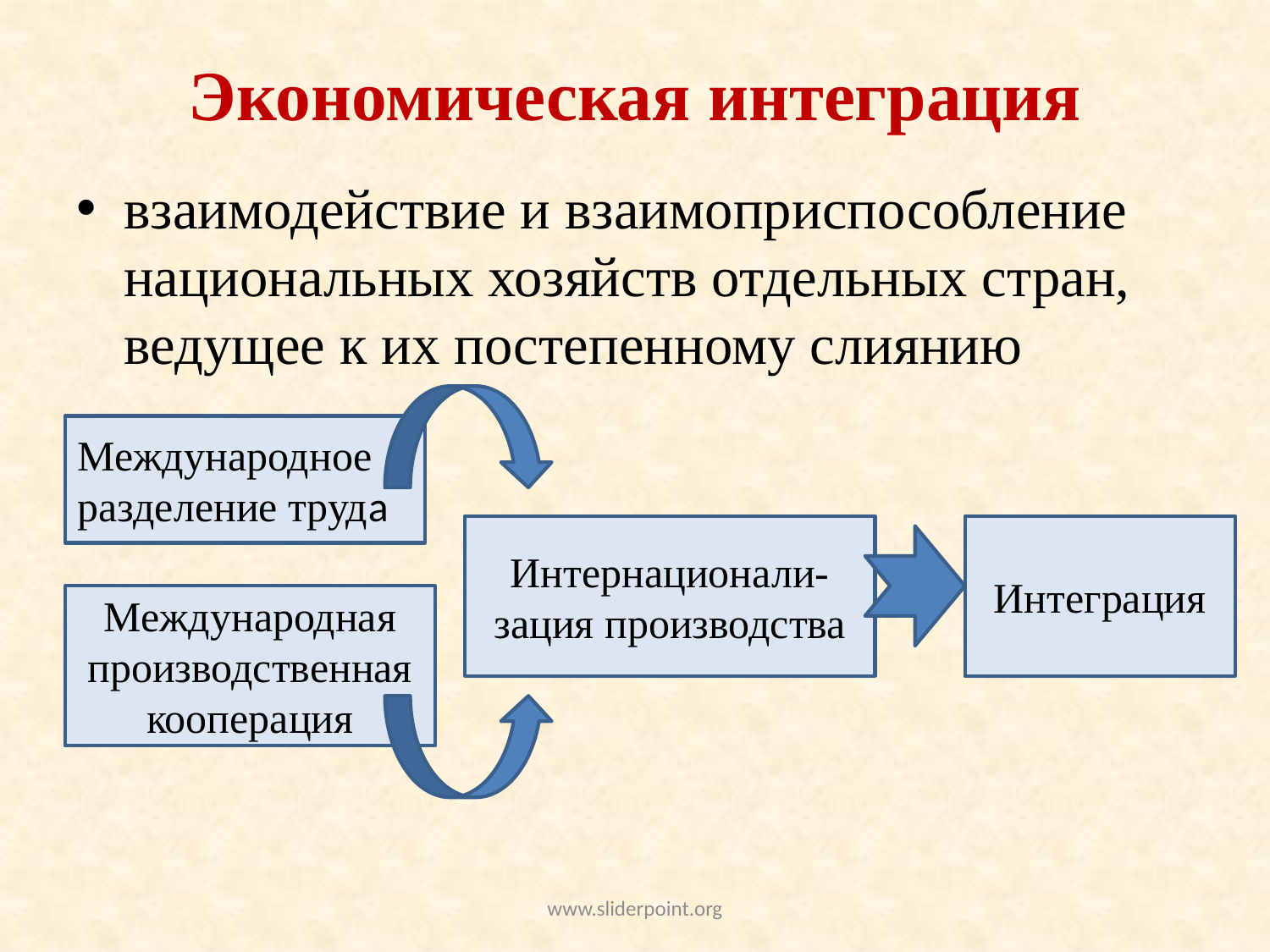

# Экономическая интеграция
взаимодействие и взаимоприспособление национальных хозяйств отдельных стран, ведущее к их постепенному слиянию

Международное
разделение труда
Интернационали-
зация производства
Интеграция

Международная
производственная кооперация

www.sliderpoint.org